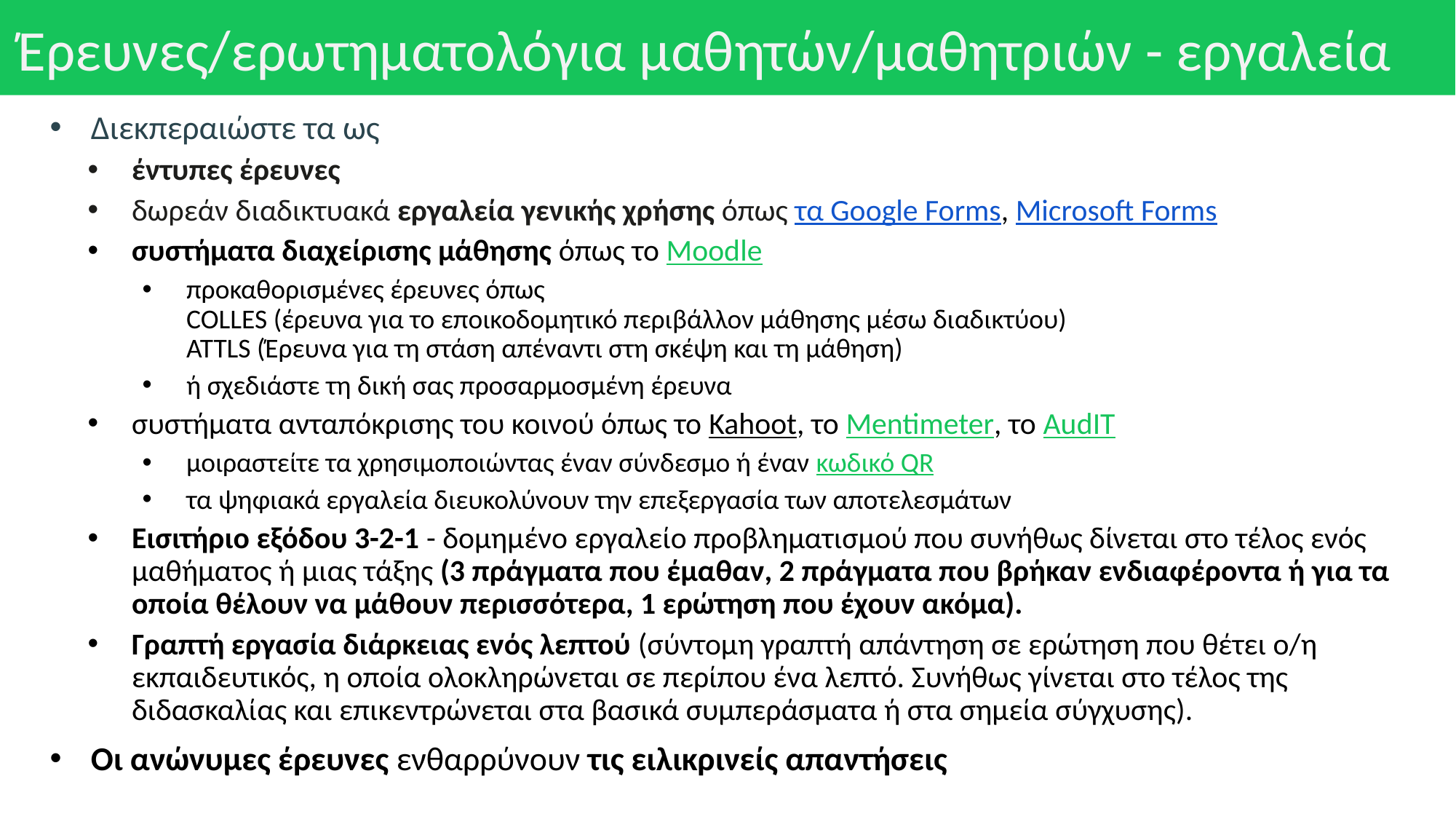

# Έρευνες/ερωτηματολόγια μαθητών/μαθητριών - εργαλεία
Διεκπεραιώστε τα ως
έντυπες έρευνες
δωρεάν διαδικτυακά εργαλεία γενικής χρήσης όπως τα Google Forms, Microsoft Forms
συστήματα διαχείρισης μάθησης όπως το Moodle
προκαθορισμένες έρευνες όπως
COLLES (έρευνα για το εποικοδομητικό περιβάλλον μάθησης μέσω διαδικτύου)
ATTLS (Έρευνα για τη στάση απέναντι στη σκέψη και τη μάθηση)
ή σχεδιάστε τη δική σας προσαρμοσμένη έρευνα
συστήματα ανταπόκρισης του κοινού όπως το Kahoot, το Mentimeter, το AudIT
μοιραστείτε τα χρησιμοποιώντας έναν σύνδεσμο ή έναν κωδικό QR
τα ψηφιακά εργαλεία διευκολύνουν την επεξεργασία των αποτελεσμάτων
Εισιτήριο εξόδου 3-2-1 - δομημένο εργαλείο προβληματισμού που συνήθως δίνεται στο τέλος ενός μαθήματος ή μιας τάξης (3 πράγματα που έμαθαν, 2 πράγματα που βρήκαν ενδιαφέροντα ή για τα οποία θέλουν να μάθουν περισσότερα, 1 ερώτηση που έχουν ακόμα).
Γραπτή εργασία διάρκειας ενός λεπτού (σύντομη γραπτή απάντηση σε ερώτηση που θέτει ο/η εκπαιδευτικός, η οποία ολοκληρώνεται σε περίπου ένα λεπτό. Συνήθως γίνεται στο τέλος της διδασκαλίας και επικεντρώνεται στα βασικά συμπεράσματα ή στα σημεία σύγχυσης).
Οι ανώνυμες έρευνες ενθαρρύνουν τις ειλικρινείς απαντήσεις